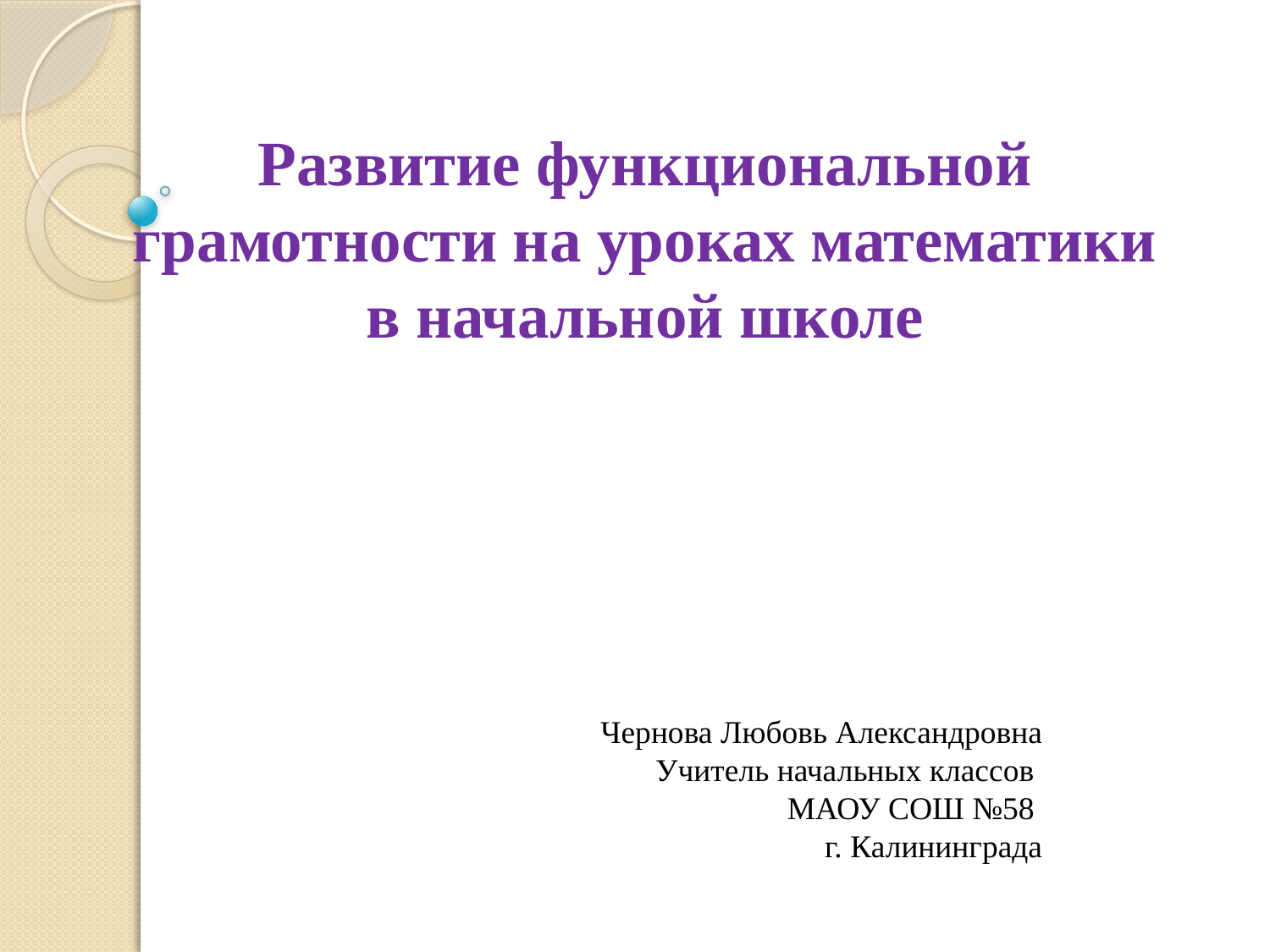

Развитие функциональной грамотности на уроках математики
в начальной школе
Чернова Любовь Александровна
Учитель начальных классов
МАОУ СОШ №58
г. Калининграда